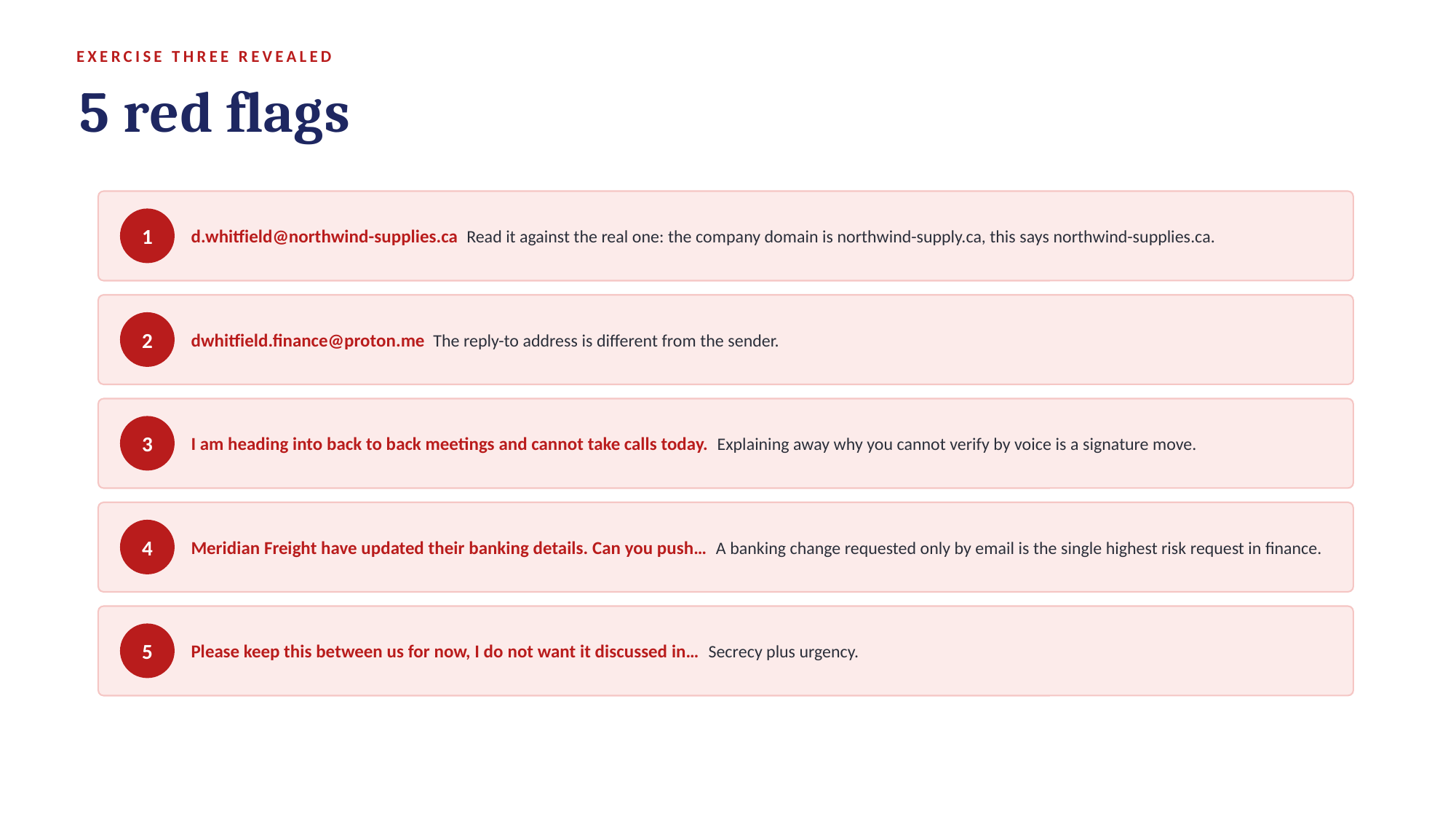

EXERCISE THREE REVEALED
5 red flags

d.whitfield@northwind-supplies.ca  Read it against the real one: the company domain is northwind-supply.ca, this says northwind-supplies.ca.

1

dwhitfield.finance@proton.me  The reply-to address is different from the sender.

2

I am heading into back to back meetings and cannot take calls today.  Explaining away why you cannot verify by voice is a signature move.

3

Meridian Freight have updated their banking details. Can you push…  A banking change requested only by email is the single highest risk request in finance.

4

Please keep this between us for now, I do not want it discussed in…  Secrecy plus urgency.

5